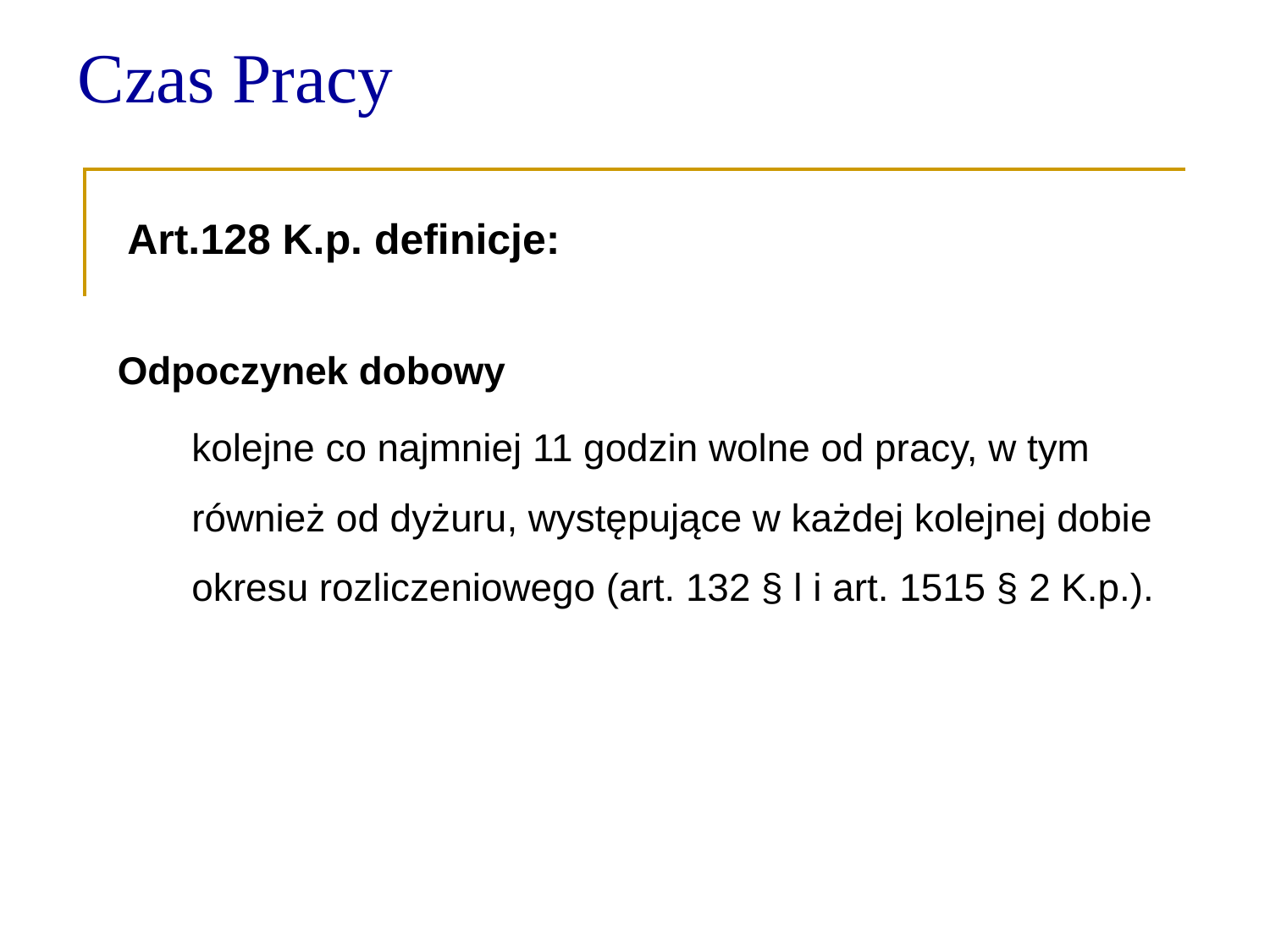

# Czas Pracy
Art.128 K.p. definicje:
Odpoczynek dobowy
	kolejne co najmniej 11 godzin wolne od pracy, w tym również od dyżuru, występujące w każdej kolejnej dobie okresu rozliczeniowego (art. 132 § l i art. 1515 § 2 K.p.).